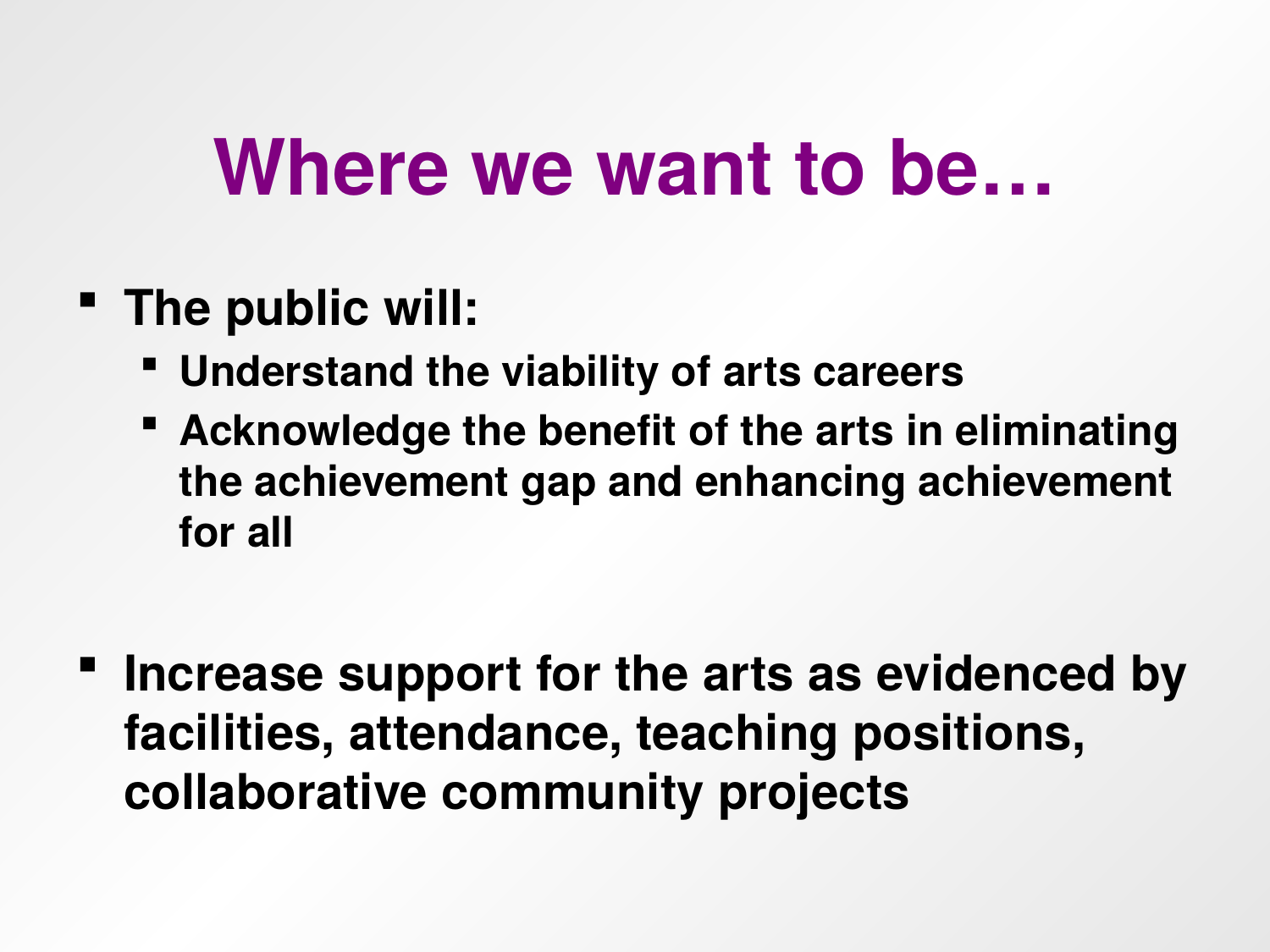

# Where we want to be…

The public will:
Understand the viability of arts careers
Acknowledge the benefit of the arts in eliminating the achievement gap and enhancing achievement for all

Increase support for the arts as evidenced by facilities, attendance, teaching positions, collaborative community projects